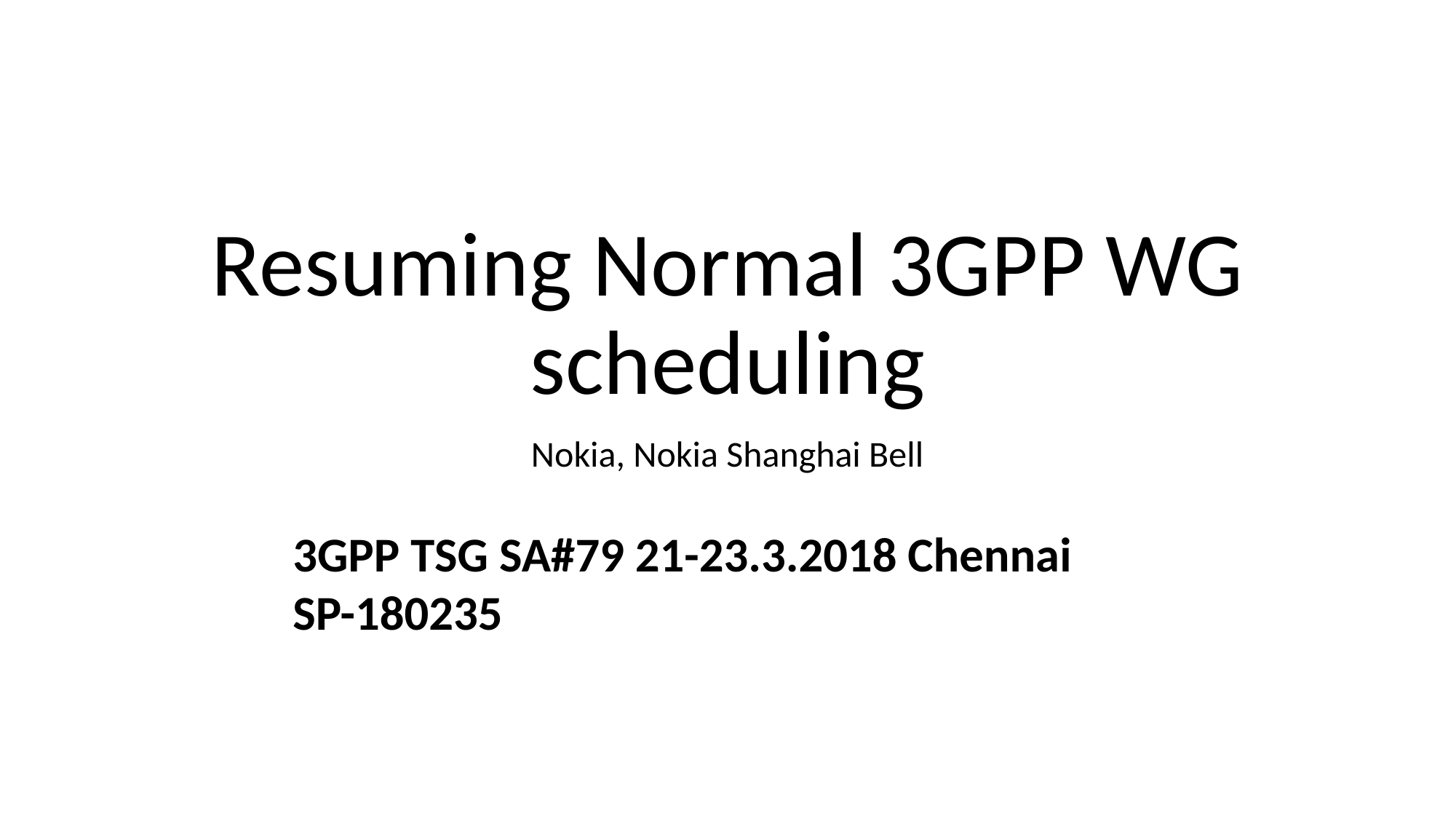

# Resuming Normal 3GPP WG scheduling
Nokia, Nokia Shanghai Bell
3GPP TSG SA#79 21-23.3.2018 Chennai
SP-180235